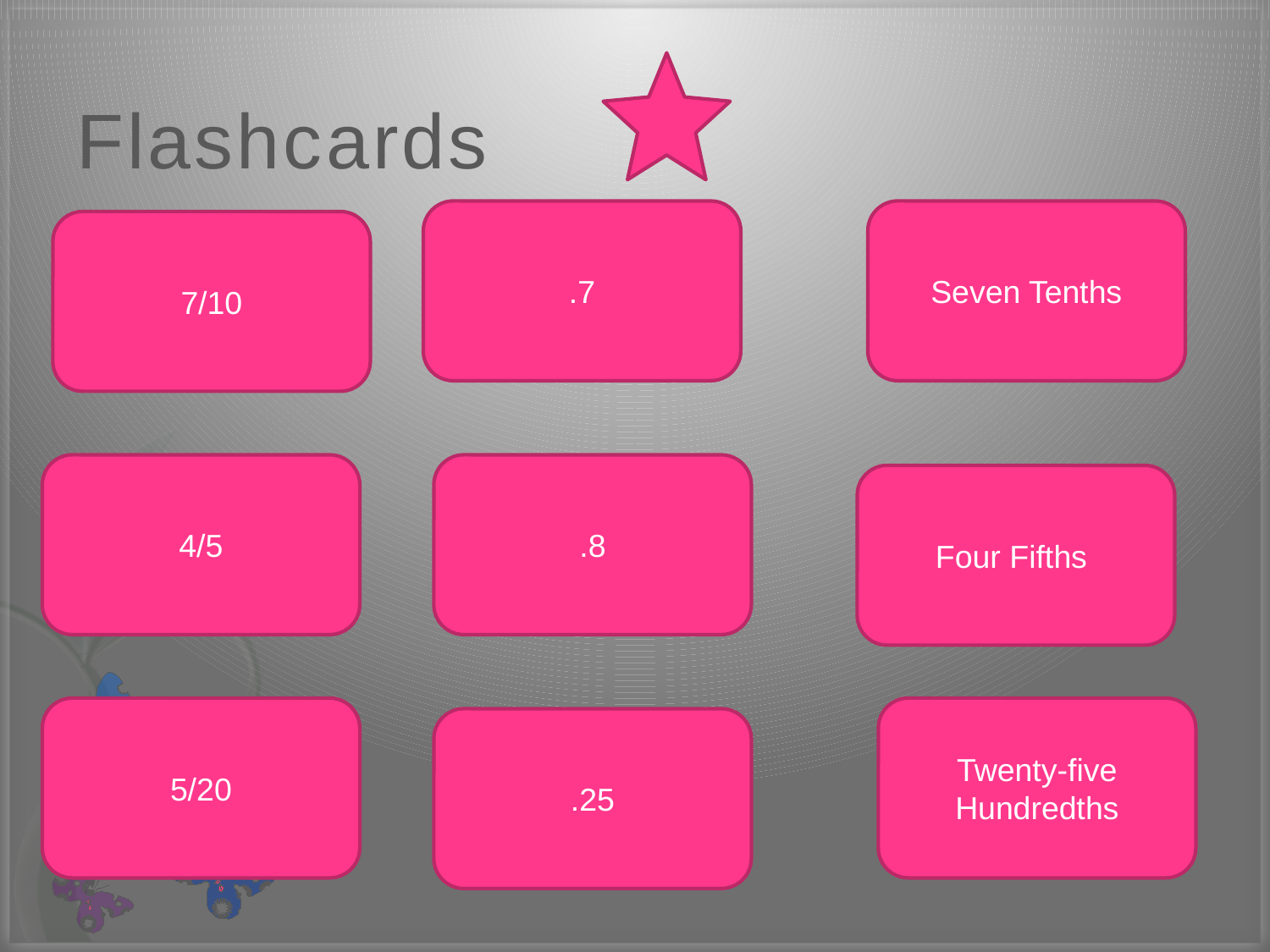

# Flashcards

.7
Seven Tenths
7/10
4/5
.8
Four Fifths
5/20
Twenty-five Hundredths
.25